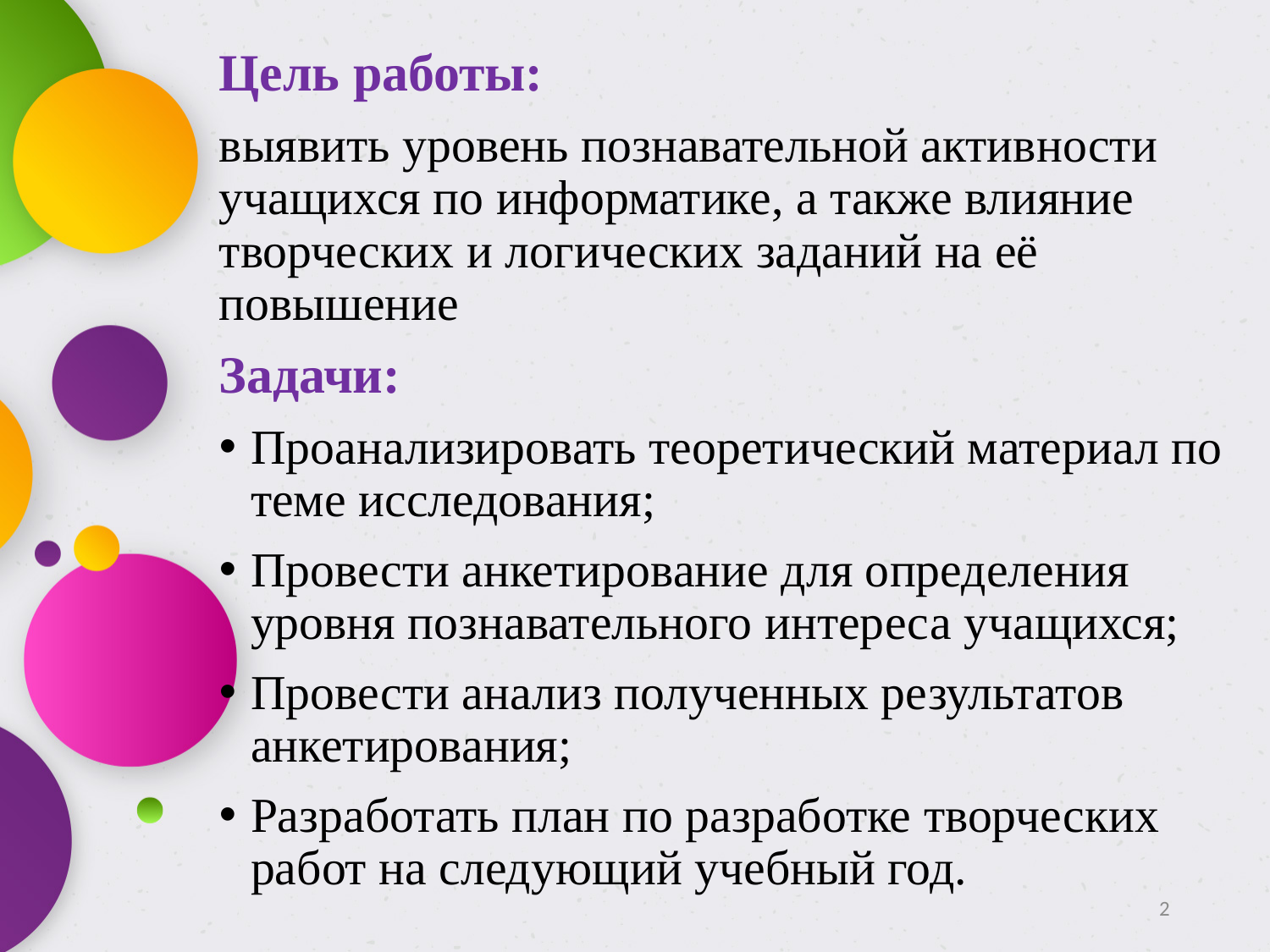

Цель работы:
выявить уровень познавательной активности учащихся по информатике, а также влияние творческих и логических заданий на её повышение
Задачи:
Проанализировать теоретический материал по теме исследования;
Провести анкетирование для определения уровня познавательного интереса учащихся;
Провести анализ полученных результатов анкетирования;
Разработать план по разработке творческих работ на следующий учебный год.

2